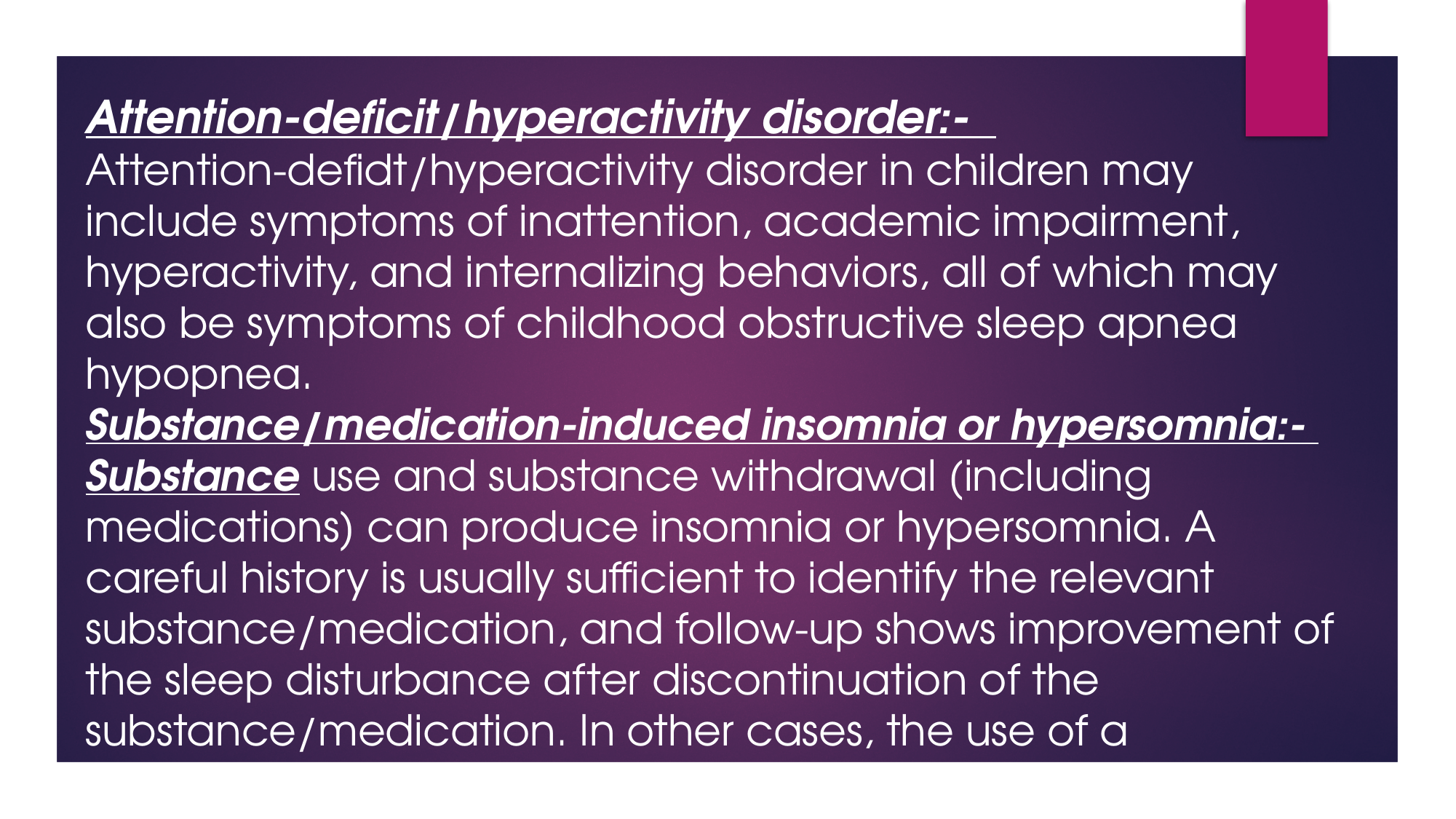

Attention-deficit/hyperactivity disorder:-
Attention-defidt/hyperactivity disorder in children may include symptoms of inattention, academic impairment, hyperactivity, and internalizing behaviors, all of which may also be symptoms of childhood obstructive sleep apnea hypopnea.
Substance/medication-induced insomnia or hypersomnia:-
Substance use and substance withdrawal (including medications) can produce insomnia or hypersomnia. A careful history is usually sufficient to identify the relevant substance/medication, and follow-up shows improvement of the sleep disturbance after discontinuation of the substance/medication. In other cases, the use of a substance/medication